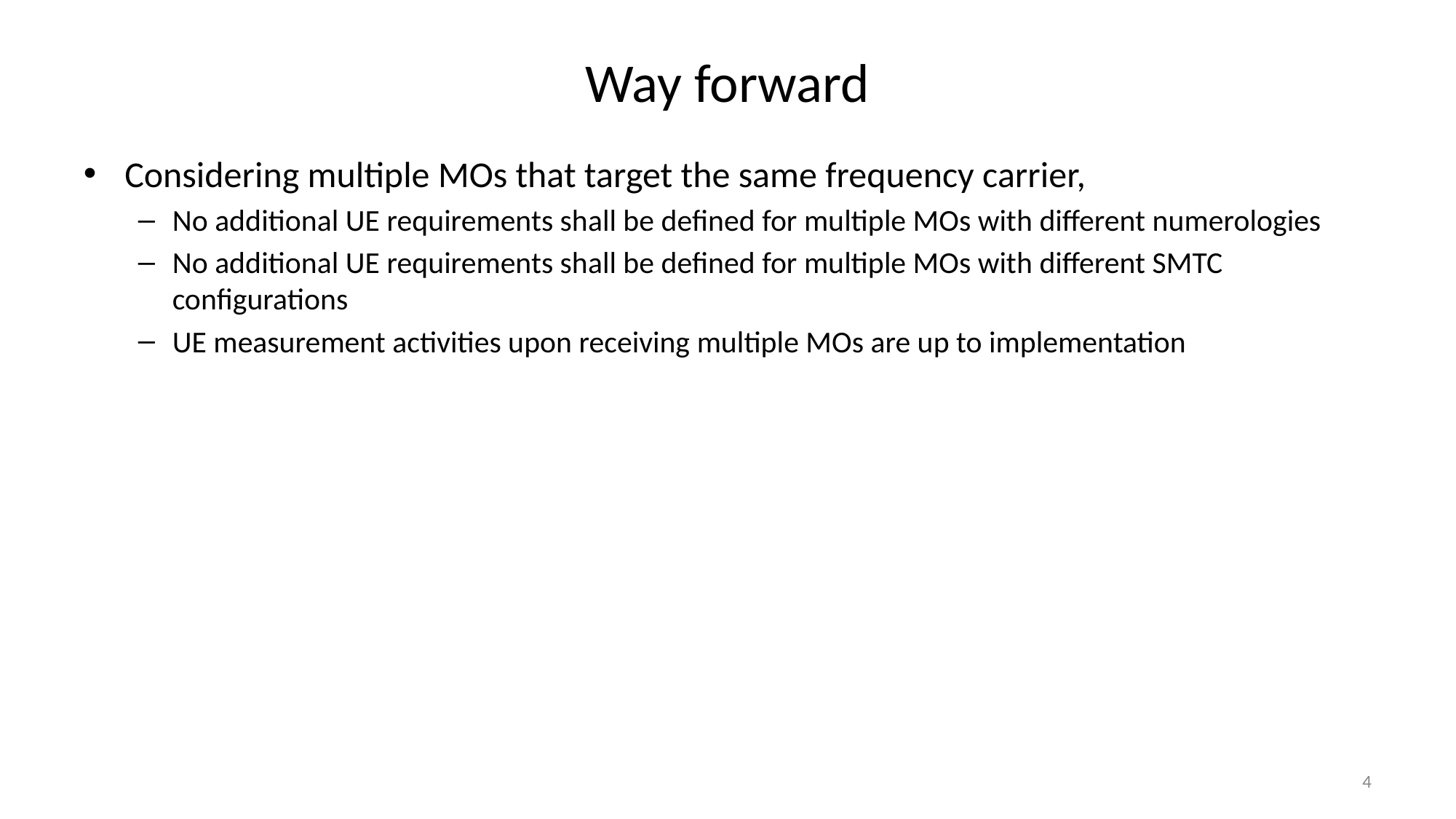

# Way forward
Considering multiple MOs that target the same frequency carrier,
No additional UE requirements shall be defined for multiple MOs with different numerologies
No additional UE requirements shall be defined for multiple MOs with different SMTC configurations
UE measurement activities upon receiving multiple MOs are up to implementation

4